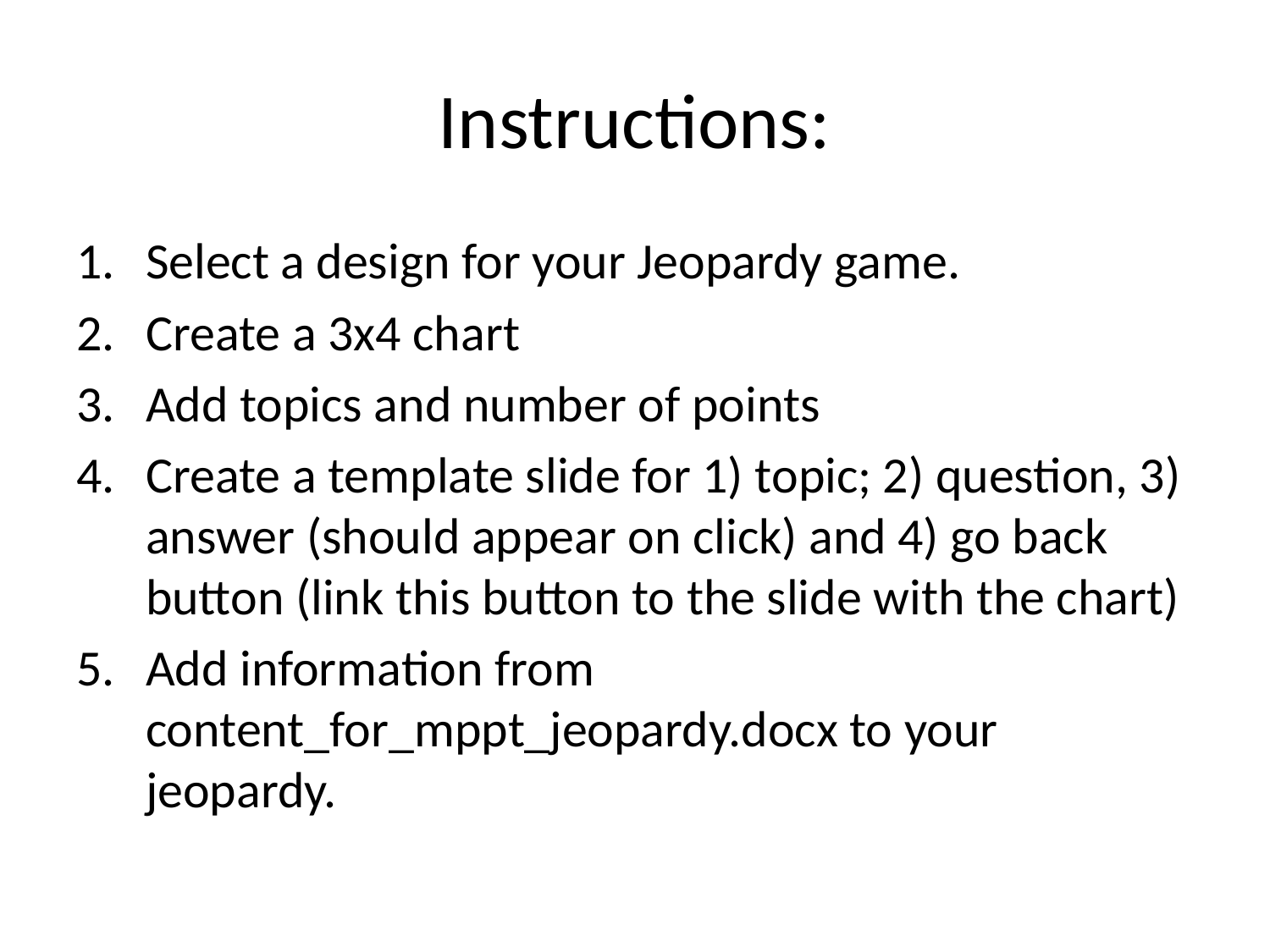

# Instructions:
Select a design for your Jeopardy game.
Create a 3x4 chart
Add topics and number of points
Create a template slide for 1) topic; 2) question, 3) answer (should appear on click) and 4) go back button (link this button to the slide with the chart)
Add information from content_for_mppt_jeopardy.docx to your jeopardy.